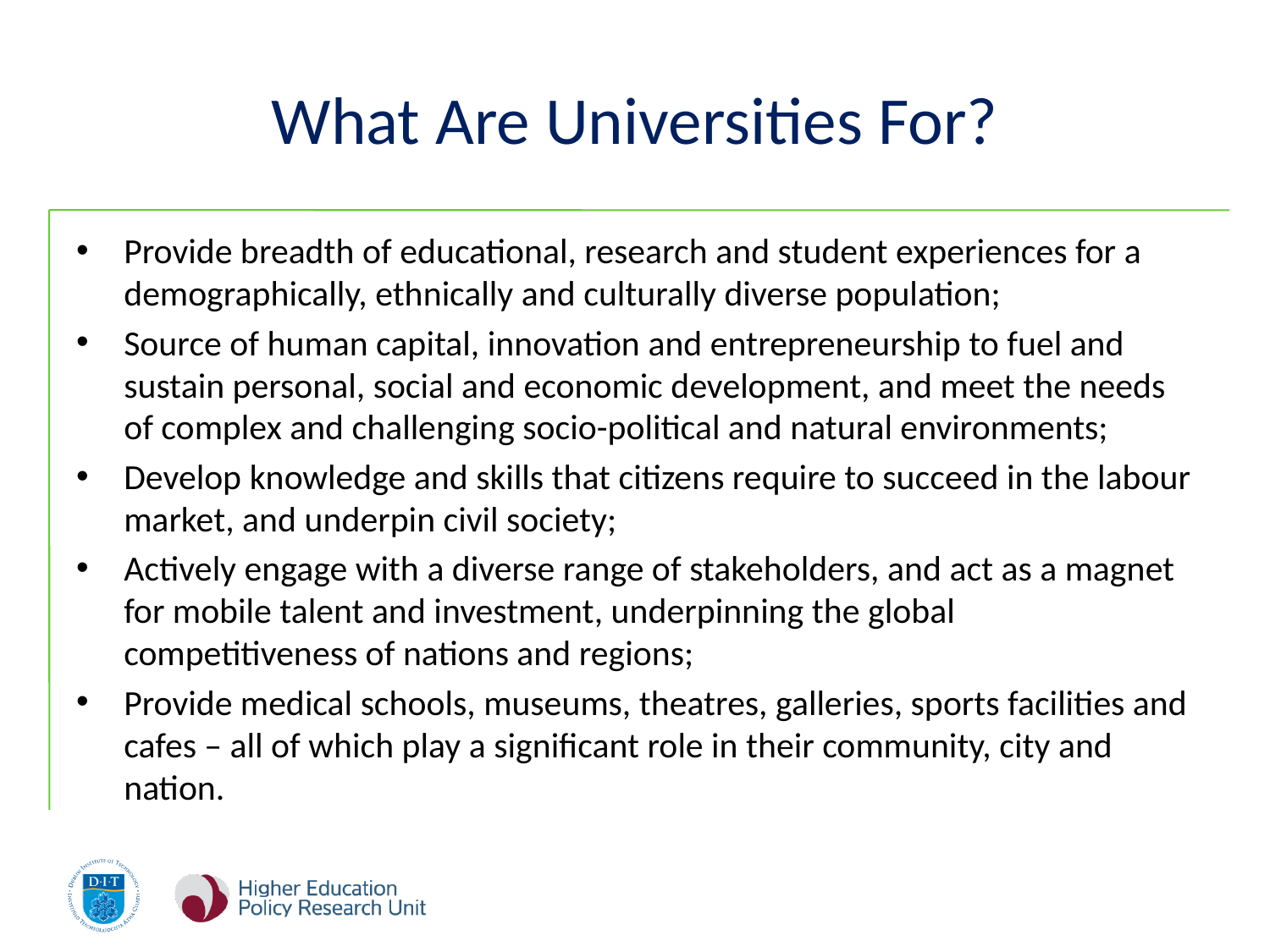

# What Are Universities For?
Provide breadth of educational, research and student experiences for a demographically, ethnically and culturally diverse population;
Source of human capital, innovation and entrepreneurship to fuel and sustain personal, social and economic development, and meet the needs of complex and challenging socio-political and natural environments;
Develop knowledge and skills that citizens require to succeed in the labour market, and underpin civil society;
Actively engage with a diverse range of stakeholders, and act as a magnet for mobile talent and investment, underpinning the global competitiveness of nations and regions;
Provide medical schools, museums, theatres, galleries, sports facilities and cafes – all of which play a significant role in their community, city and nation.